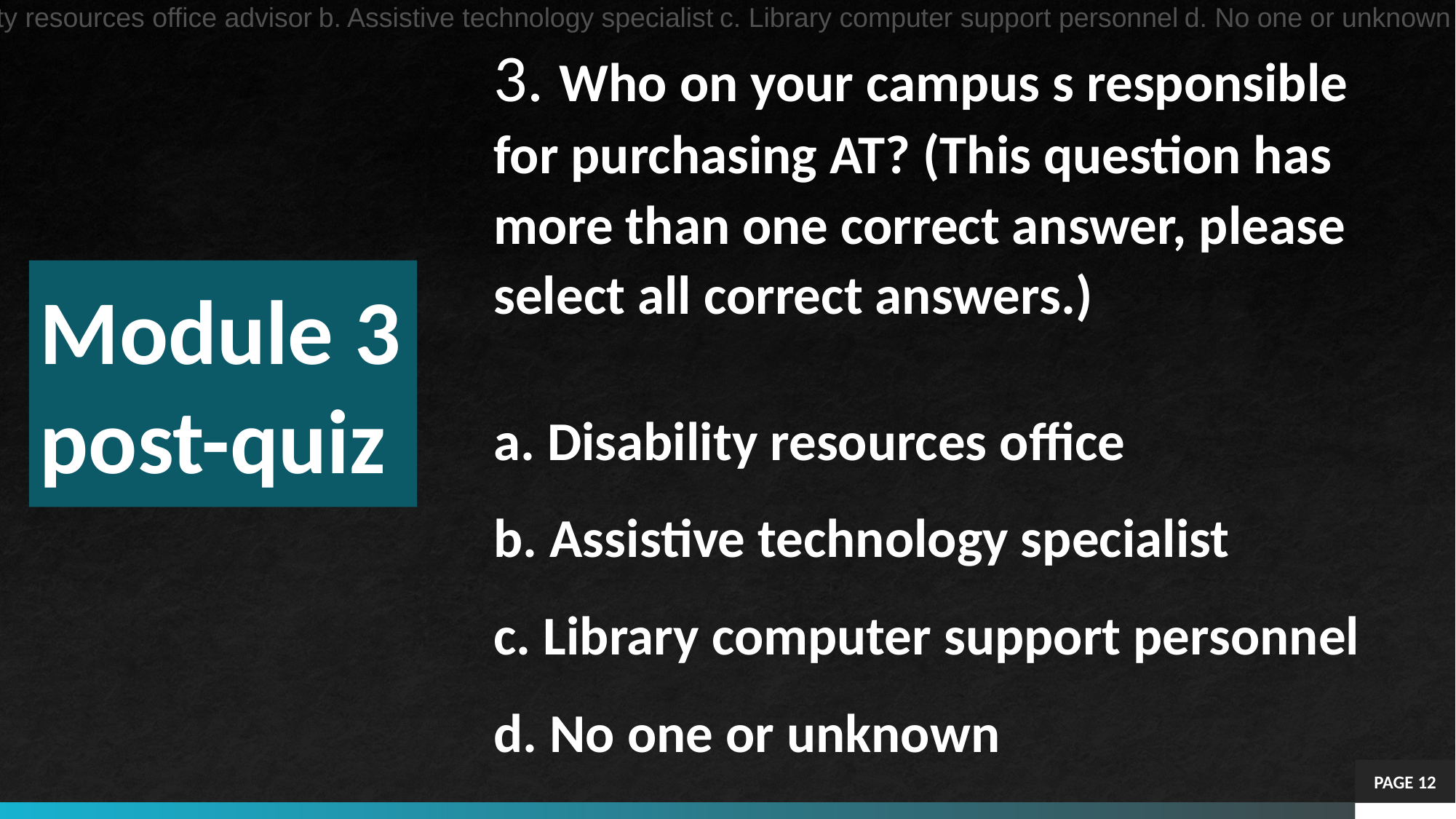

3. Who on your campus s responsible for purchasing AT? (This question has more than one correct answer, please select all correct answers.)
 a. Disability resources office advisor b. Assistive technology specialist c. Library computer support personnel d. No one or unknown
3. Who on your campus s responsible for purchasing AT? (This question has more than one correct answer, please select all correct answers.)

a. Disability resources office
b. Assistive technology specialist
c. Library computer support personnel
d. No one or unknown

# Module 3 post-quiz
PAGE 12